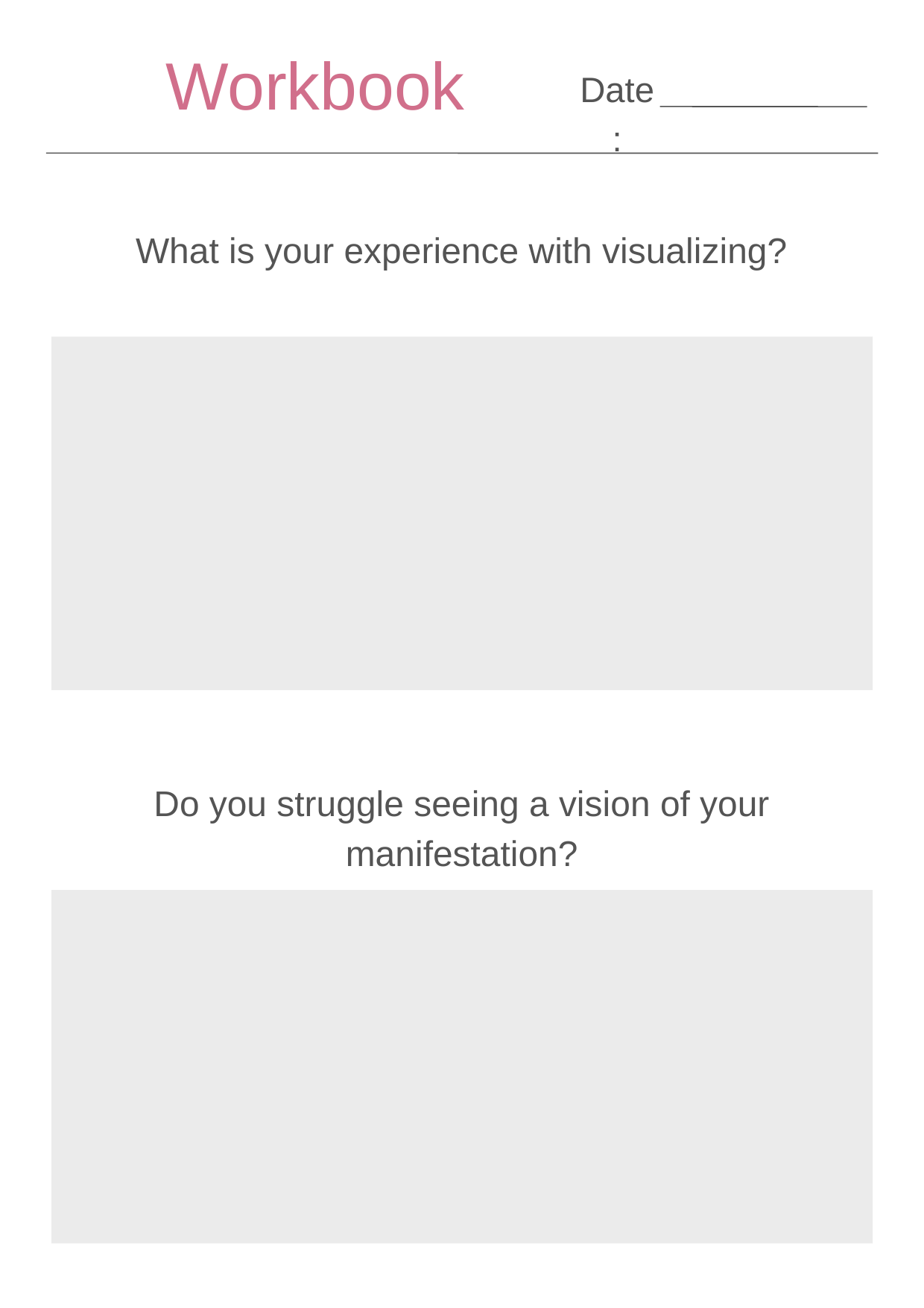

Workbook
Date:

What is your experience with visualizing?

Do you struggle seeing a vision of your manifestation?